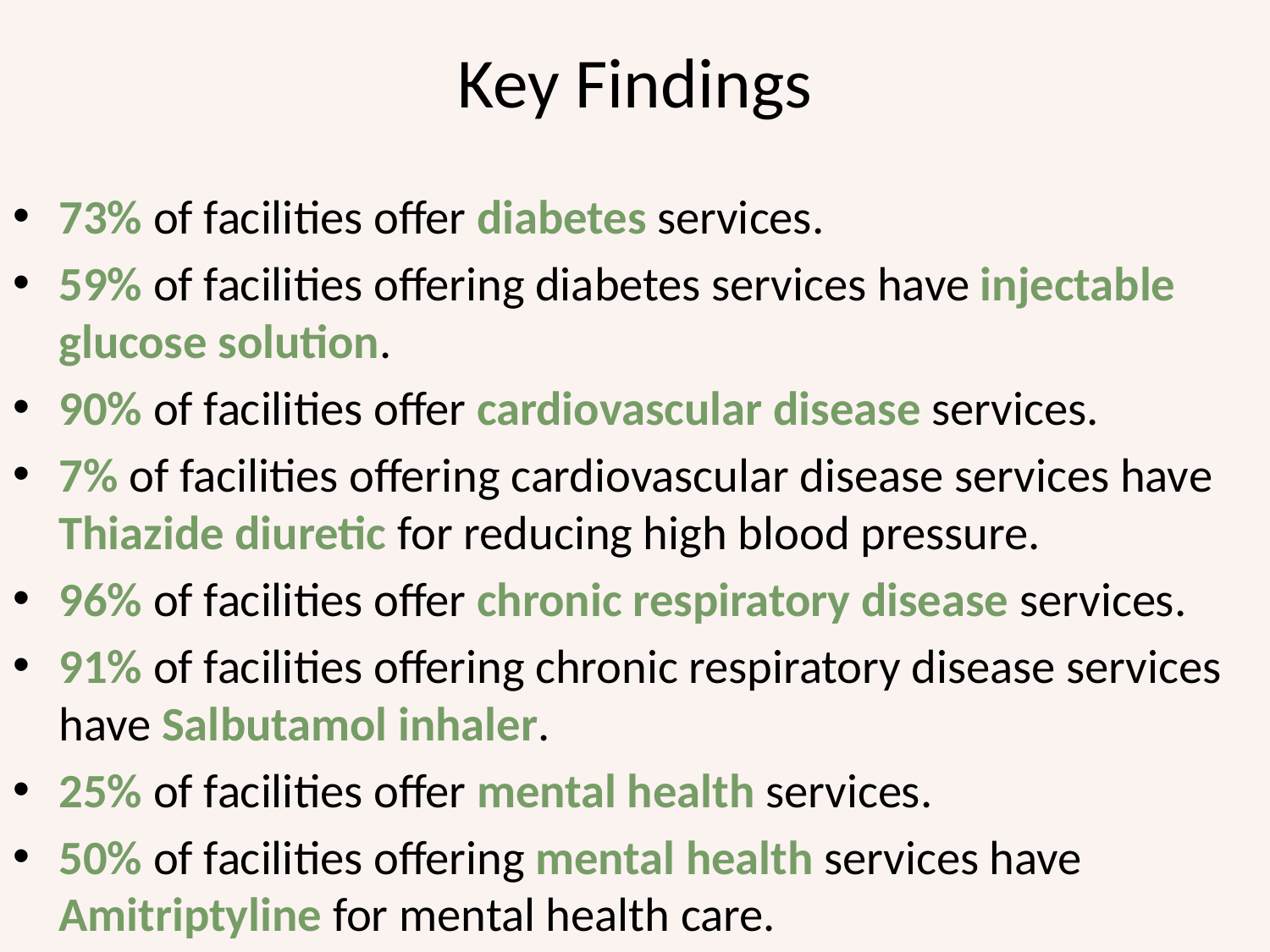

# Key Findings
73% of facilities offer diabetes services.
59% of facilities offering diabetes services have injectable glucose solution.
90% of facilities offer cardiovascular disease services.
7% of facilities offering cardiovascular disease services have Thiazide diuretic for reducing high blood pressure.
96% of facilities offer chronic respiratory disease services.
91% of facilities offering chronic respiratory disease services have Salbutamol inhaler.
25% of facilities offer mental health services.
50% of facilities offering mental health services have Amitriptyline for mental health care.